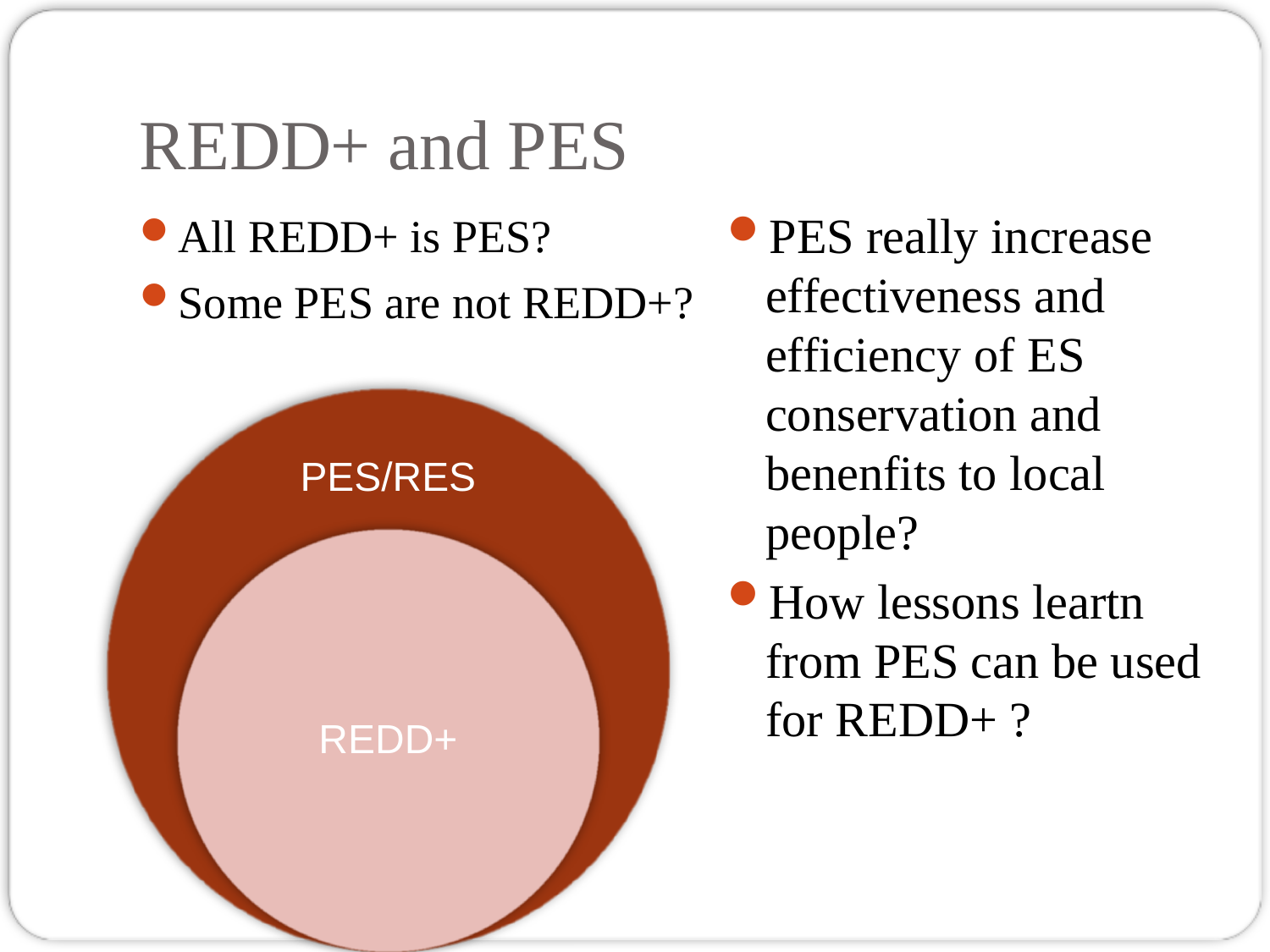

# REDD+ and PES
PES really increase effectiveness and efficiency of ES conservation and benenfits to local people?
How lessons leartn from PES can be used for REDD+ ?
All REDD+ is PES?
Some PES are not REDD+?
PES/RES
REDD+